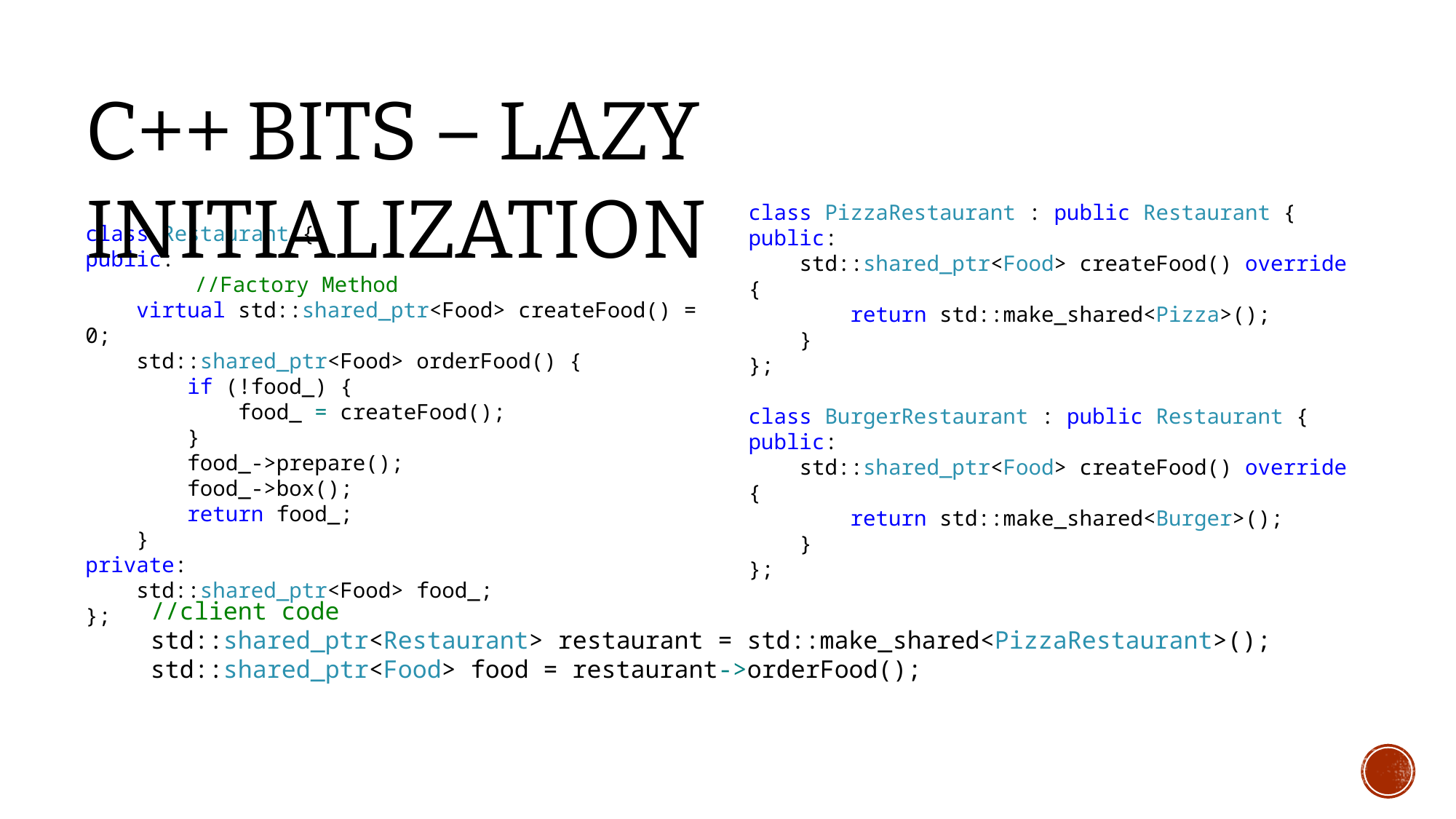

C++ bits – lazy initialization
class PizzaRestaurant : public Restaurant {
public:
    std::shared_ptr<Food> createFood() override {
        return std::make_shared<Pizza>();
    }
};

class BurgerRestaurant : public Restaurant {
public:
    std::shared_ptr<Food> createFood() override {
        return std::make_shared<Burger>();
    }
};
class Restaurant {
public:
	//Factory Method
    virtual std::shared_ptr<Food> createFood() = 0;
    std::shared_ptr<Food> orderFood() {
        if (!food_) {
            food_ = createFood();
        }
        food_->prepare();
        food_->box();
        return food_;
    }
private:
    std::shared_ptr<Food> food_;
};

//client code
std::shared_ptr<Restaurant> restaurant = std::make_shared<PizzaRestaurant>();
std::shared_ptr<Food> food = restaurant->orderFood();